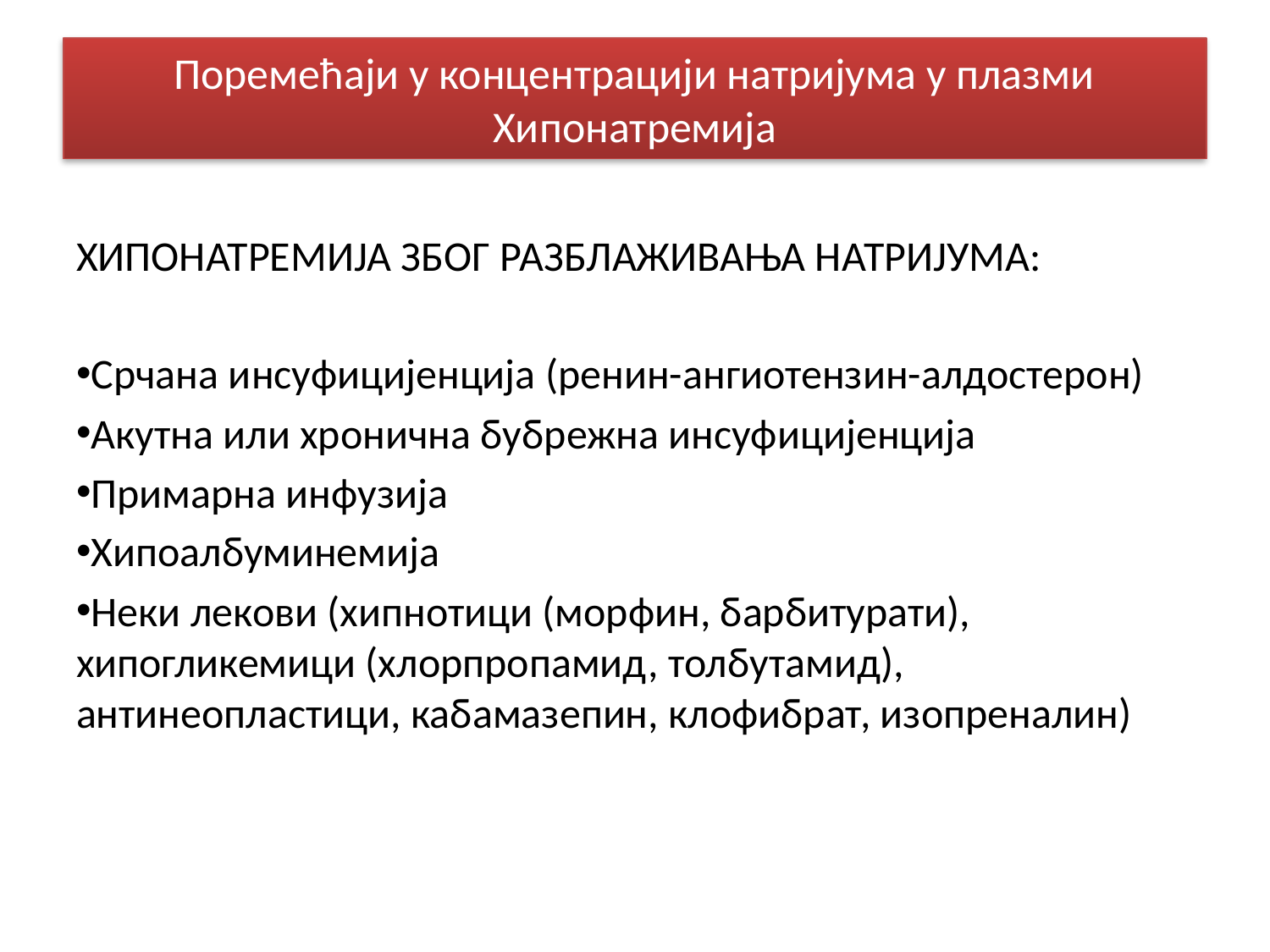

# Поремећаји у концентрацији натријума у плазми Хипонатремија
ХИПОНАТРЕМИЈА ЗБОГ РАЗБЛАЖИВАЊА НАТРИЈУМА:

Срчана инсуфицијенција (ренин-ангиотензин-алдостерон)
Акутна или хронична бубрежна инсуфицијенција
Примарна инфузија
Хипоалбуминемија
Неки лекови (хипнотици (морфин, барбитурати), хипогликемици (хлорпропамид, толбутамид), антинеопластици, кабамазепин, клофибрат, изопреналин)